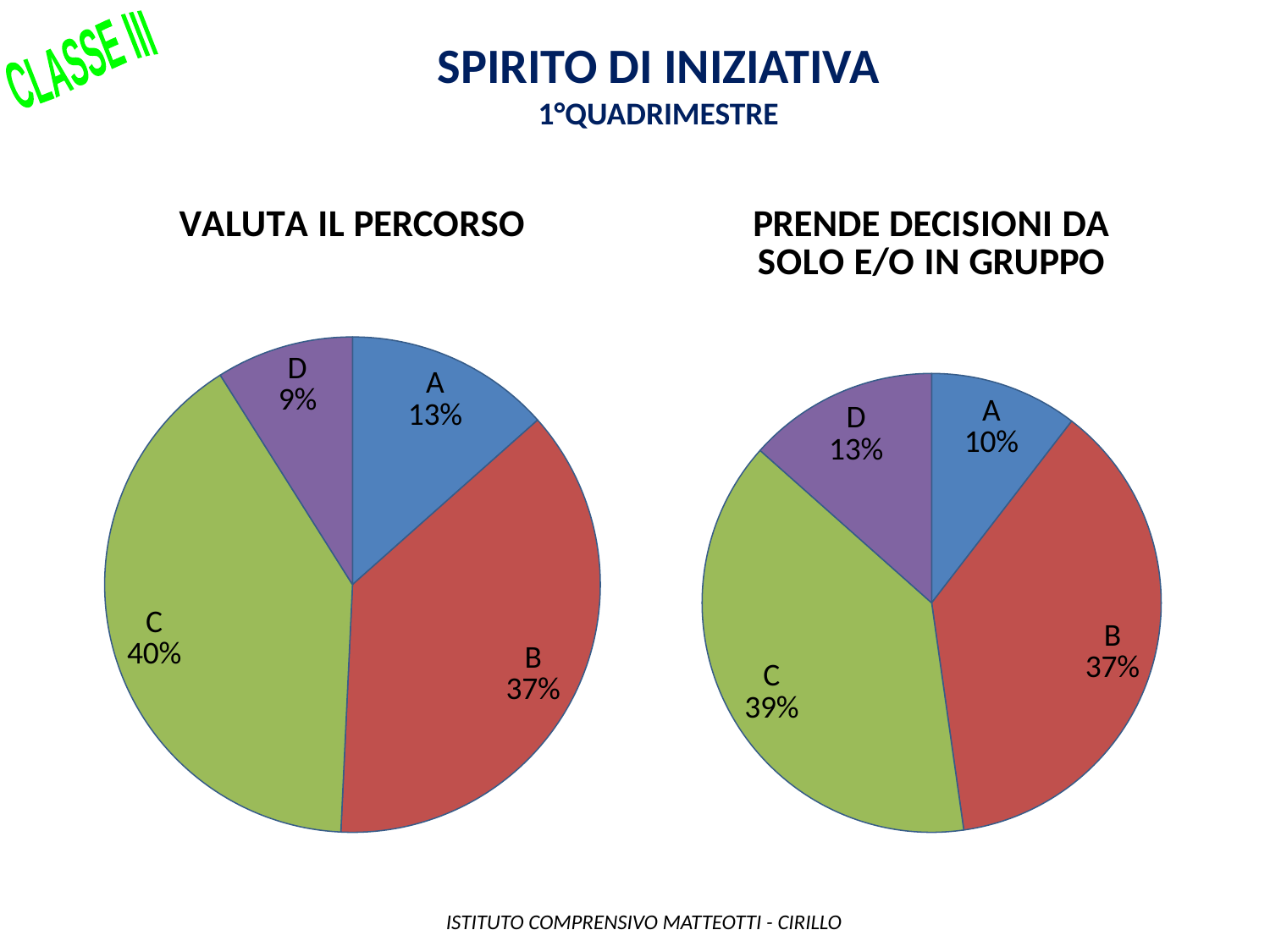

Spirito di iniziativa
1°QUADRIMESTRE
CLASSE III

### Chart: VALUTA IL PERCORSO

| Category |  |
|---|---|
| A | 9.0 |
| B | 25.0 |
| C | 27.0 |
| D | 6.0 |

### Chart: PRENDE DECISIONI DA SOLO E/O IN GRUPPO

| Category |  |
|---|---|
| A | 7.0 |
| B | 25.0 |
| C | 26.0 |
| D | 9.0 |
 ISTITUTO COMPRENSIVO MATTEOTTI - CIRILLO